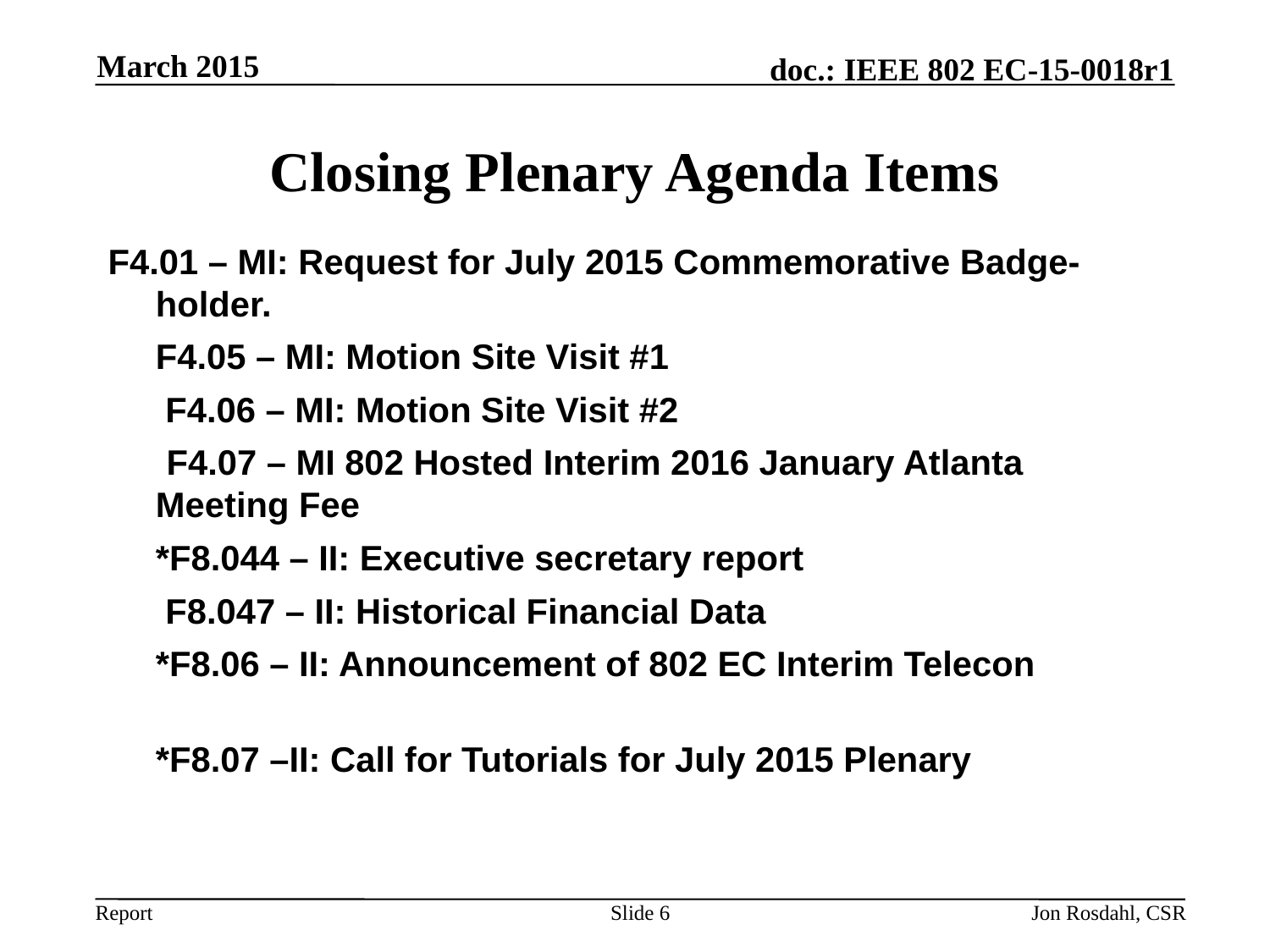

March 2015
# Closing Plenary Agenda Items
F4.01 – MI: Request for July 2015 Commemorative Badge-holder.
	F4.05 – MI: Motion Site Visit #1
	 F4.06 – MI: Motion Site Visit #2
      F4.07 – MI 802 Hosted Interim 2016 January Atlanta Meeting Fee
	*F8.044 – II: Executive secretary report
	 F8.047 – II: Historical Financial Data
	*F8.06 – II: Announcement of 802 EC Interim Telecon
	*F8.07 –II: Call for Tutorials for July 2015 Plenary
Slide 6
Jon Rosdahl, CSR